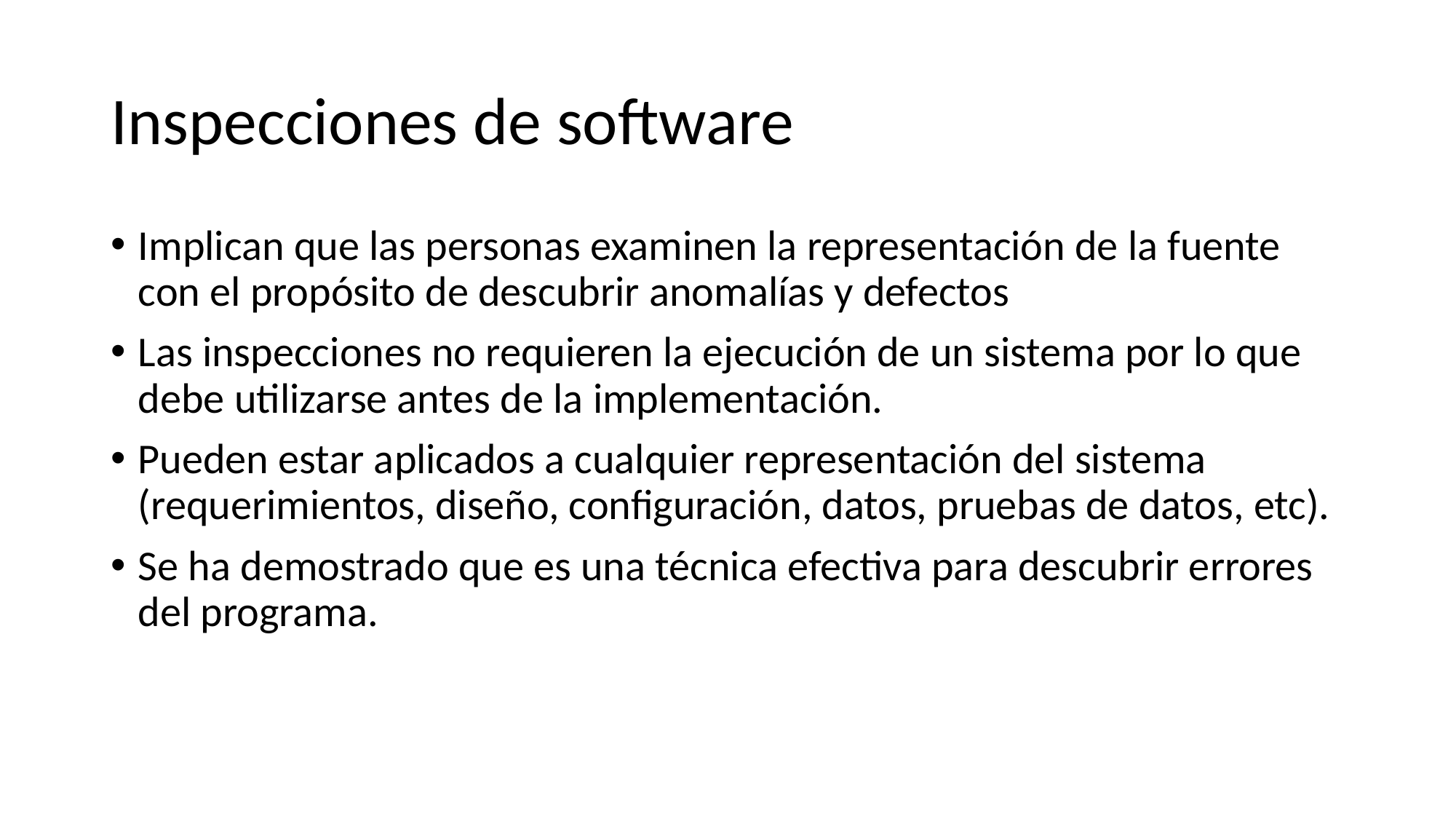

# Inspecciones de software
Implican que las personas examinen la representación de la fuente con el propósito de descubrir anomalías y defectos
Las inspecciones no requieren la ejecución de un sistema por lo que debe utilizarse antes de la implementación.
Pueden estar aplicados a cualquier representación del sistema (requerimientos, diseño, configuración, datos, pruebas de datos, etc).
Se ha demostrado que es una técnica efectiva para descubrir errores del programa.